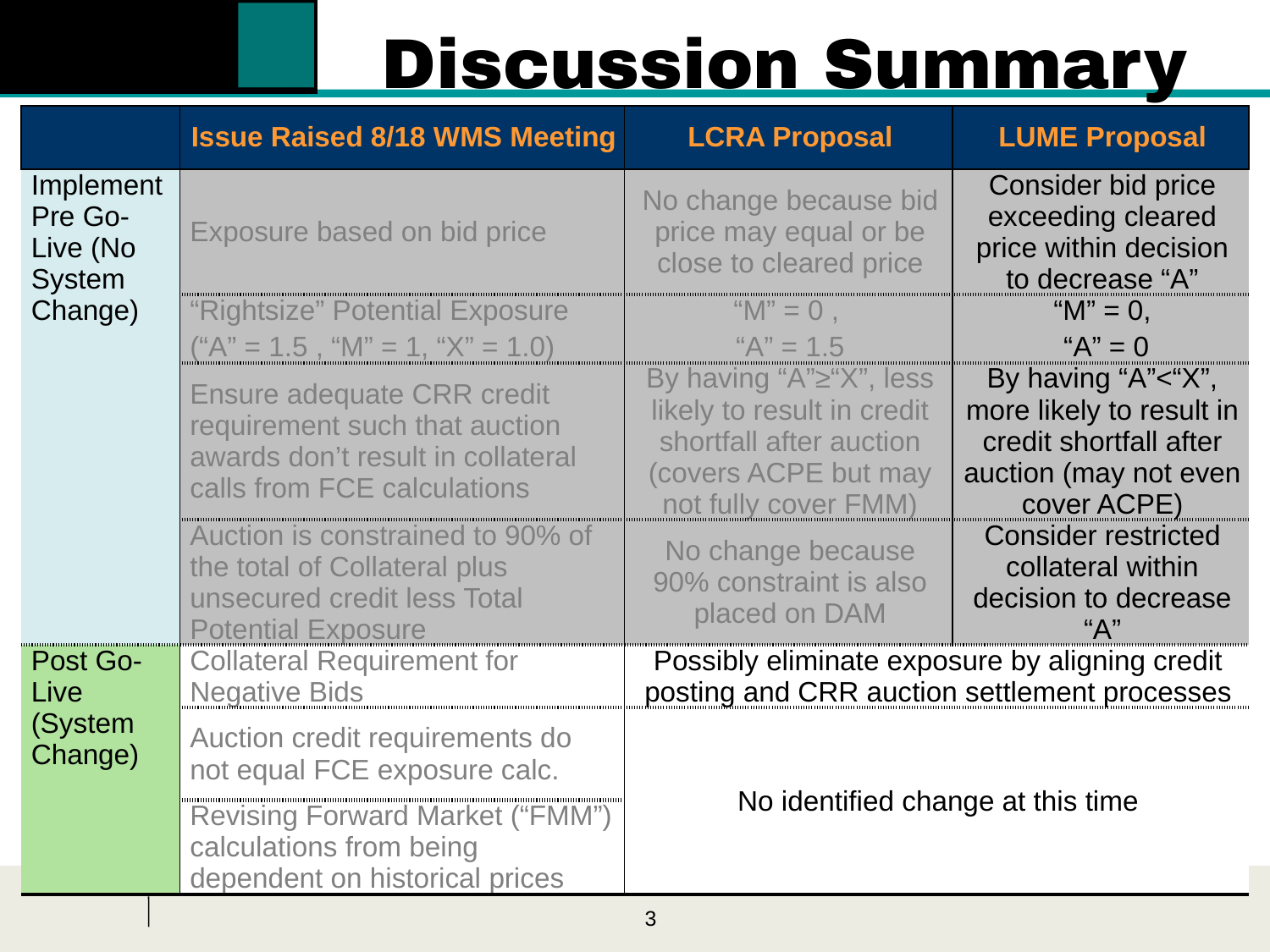

# Discussion Summary
|  | Issue Raised 8/18 WMS Meeting | LCRA Proposal | LUME Proposal |
| --- | --- | --- | --- |
| Implement Pre Go-Live (No System Change) | Exposure based on bid price | No change because bid price may equal or be close to cleared price | Consider bid price exceeding cleared price within decision to decrease “A” |
|  | “Rightsize” Potential Exposure (“A” = 1.5 , “M” = 1, “X” = 1.0) | “M” = 0 , “A” = 1.5 | “M” = 0, “A” = 0 |
|  | Ensure adequate CRR credit requirement such that auction awards don’t result in collateral calls from FCE calculations | By having “A”≥“X”, less likely to result in credit shortfall after auction (covers ACPE but may not fully cover FMM) | By having “A”<“X”, more likely to result in credit shortfall after auction (may not even cover ACPE) |
|  | Auction is constrained to 90% of the total of Collateral plus unsecured credit less Total Potential Exposure | No change because 90% constraint is also placed on DAM | Consider restricted collateral within decision to decrease “A” |
| Post Go-Live (System Change) | Collateral Requirement for Negative Bids | Possibly eliminate exposure by aligning credit posting and CRR auction settlement processes |  |
|  | Auction credit requirements do not equal FCE exposure calc. | No identified change at this time |  |
|  | Revising Forward Market (“FMM”) calculations from being dependent on historical prices |  |  |